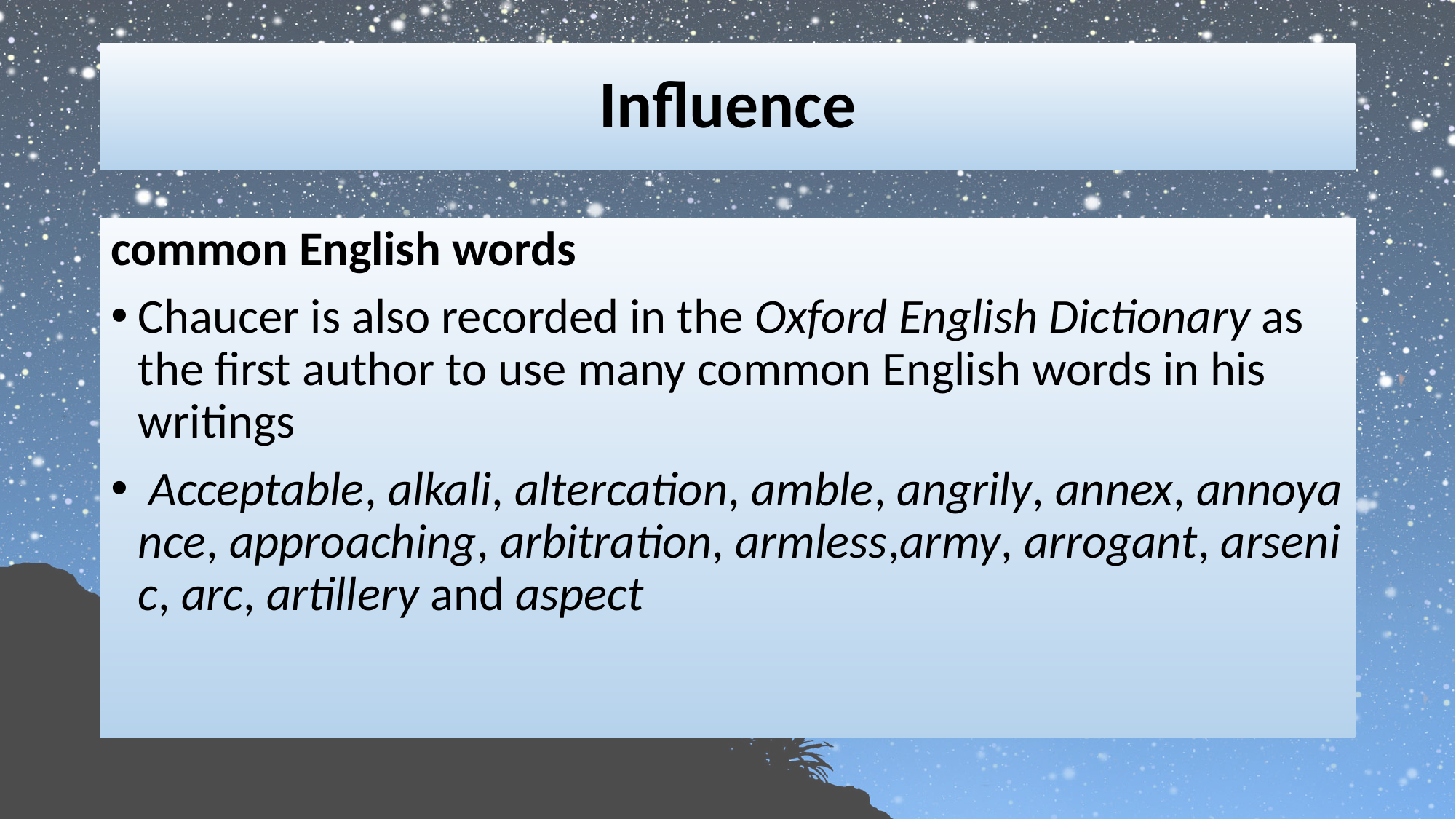

# Influence
common English words
Chaucer is also recorded in the Oxford English Dictionary as the first author to use many common English words in his writings
 Acceptable, alkali, altercation, amble, angrily, annex, annoyance, approaching, arbitration, armless,army, arrogant, arsenic, arc, artillery and aspect